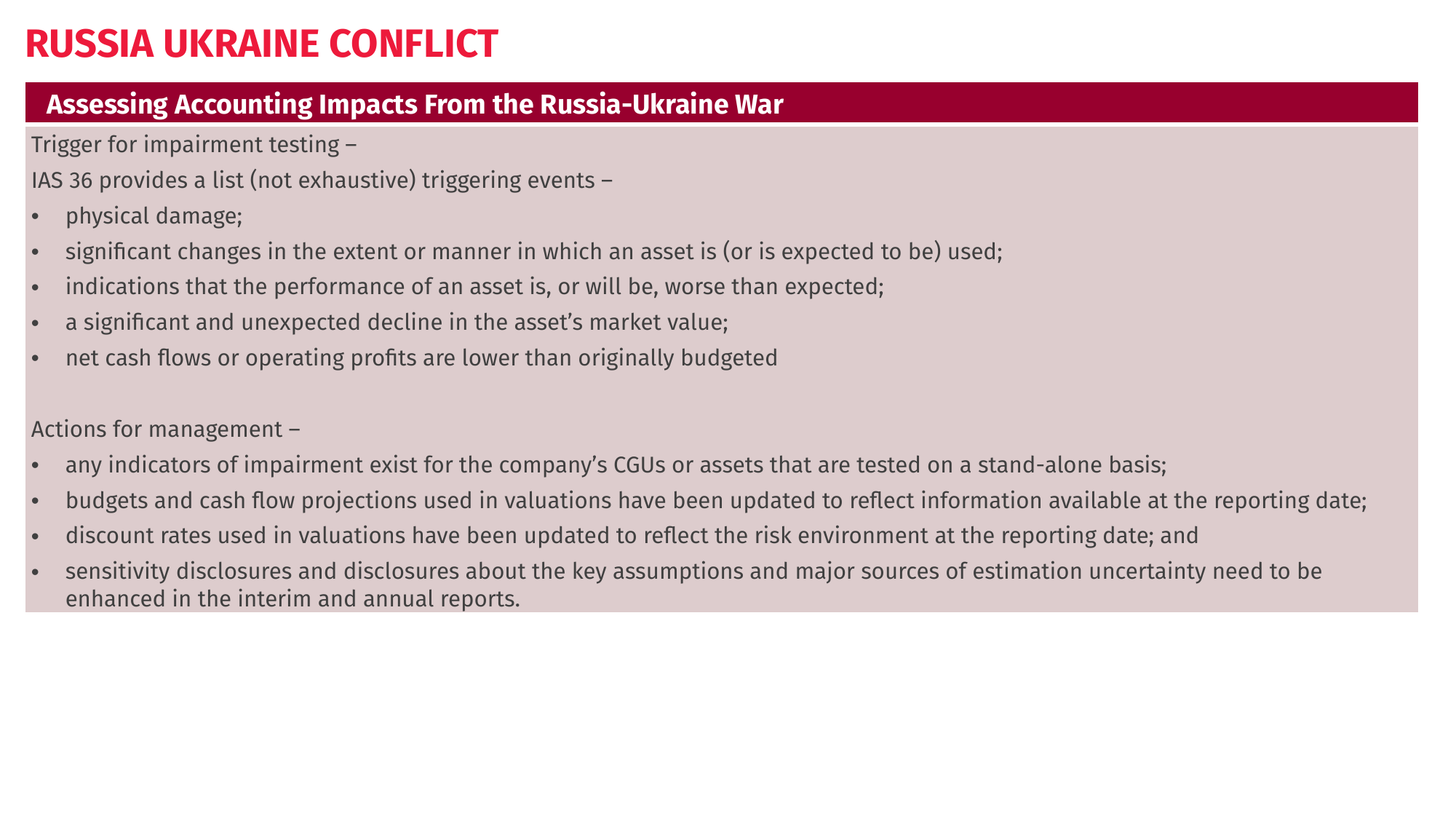

# Russia Ukraine Conflict
| Assessing Accounting Impacts From the Russia-Ukraine War |
| --- |
| Trigger for impairment testing – IAS 36 provides a list (not exhaustive) triggering events – physical damage; significant changes in the extent or manner in which an asset is (or is expected to be) used; indications that the performance of an asset is, or will be, worse than expected; a significant and unexpected decline in the asset’s market value; net cash flows or operating profits are lower than originally budgeted Actions for management – any indicators of impairment exist for the company’s CGUs or assets that are tested on a stand-alone basis; budgets and cash flow projections used in valuations have been updated to reflect information available at the reporting date; discount rates used in valuations have been updated to reflect the risk environment at the reporting date; and sensitivity disclosures and disclosures about the key assumptions and major sources of estimation uncertainty need to be enhanced in the interim and annual reports. |